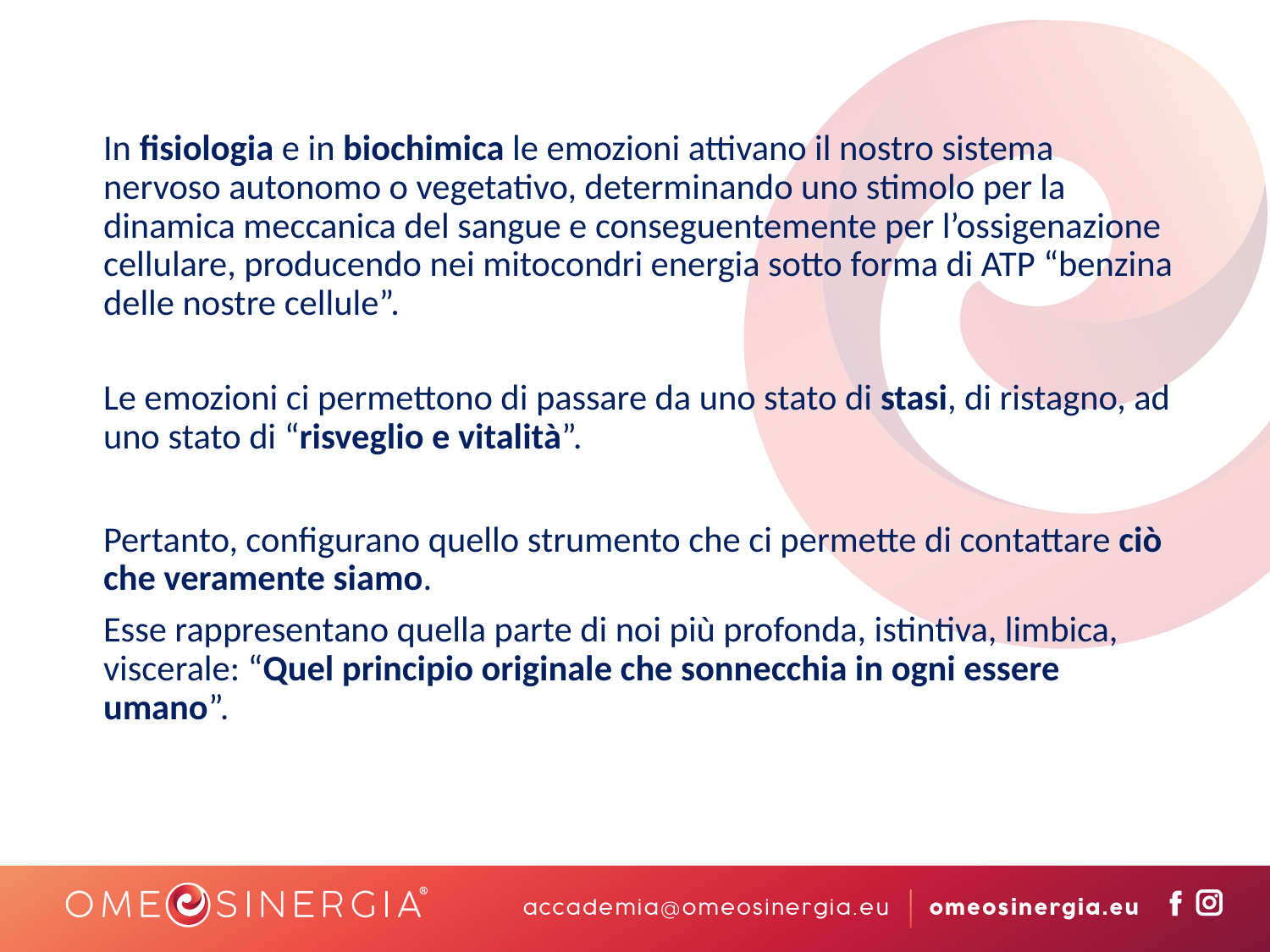

In fisiologia e in biochimica le emozioni attivano il nostro sistema nervoso autonomo o vegetativo, determinando uno stimolo per la dinamica meccanica del sangue e conseguentemente per l’ossigenazione cellulare, producendo nei mitocondri energia sotto forma di ATP “benzina delle nostre cellule”.
Le emozioni ci permettono di passare da uno stato di stasi, di ristagno, ad uno stato di “risveglio e vitalità”.

Pertanto, configurano quello strumento che ci permette di contattare ciò che veramente siamo.
Esse rappresentano quella parte di noi più profonda, istintiva, limbica, viscerale: “Quel principio originale che sonnecchia in ogni essere umano”.